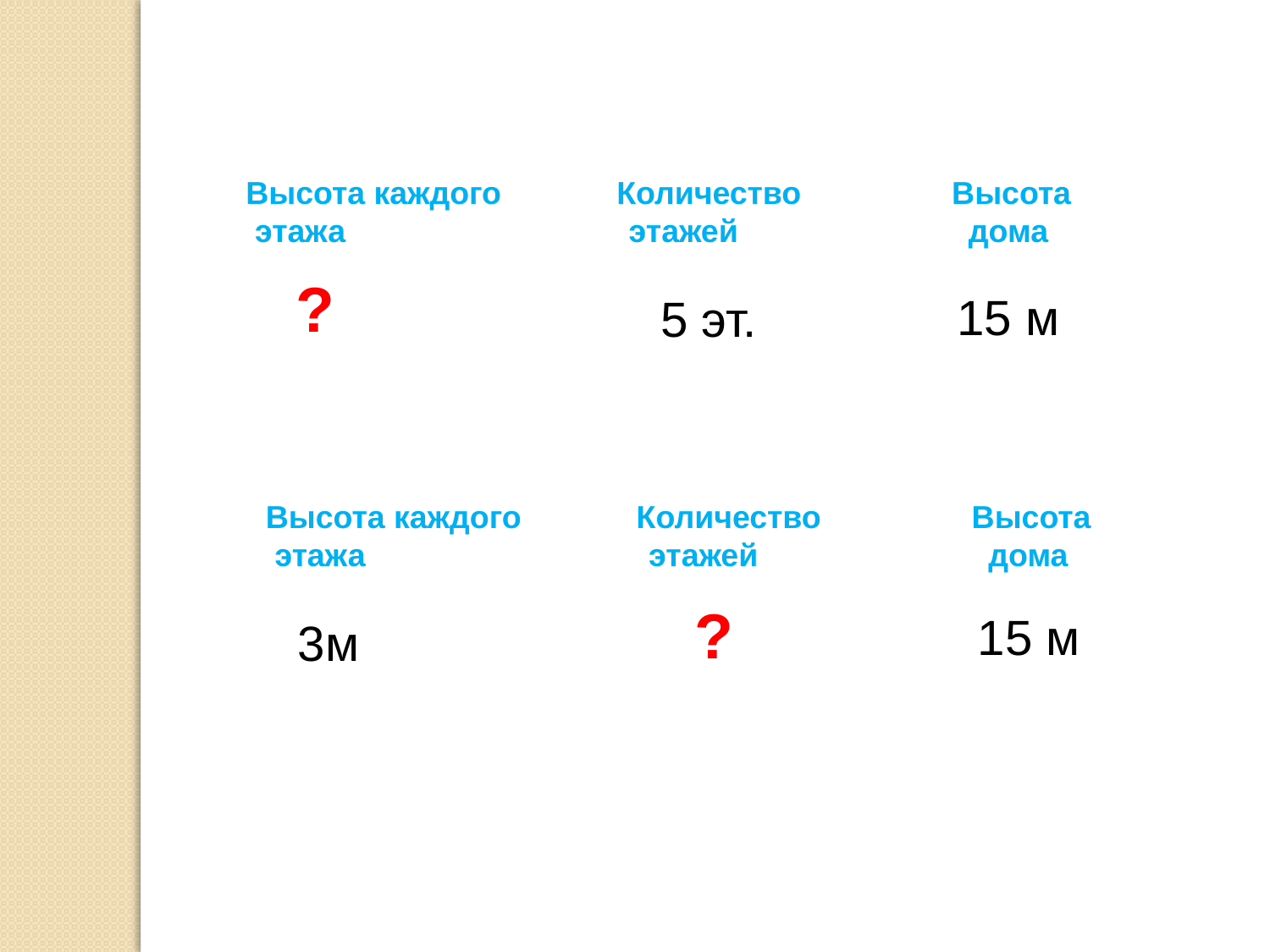

Высота каждого             Количество                 Высота
 этажа                                этажей                          дома
?
15 м
5 эт.
Высота каждого             Количество                 Высота
 этажа                                этажей                          дома
?
15 м
3м